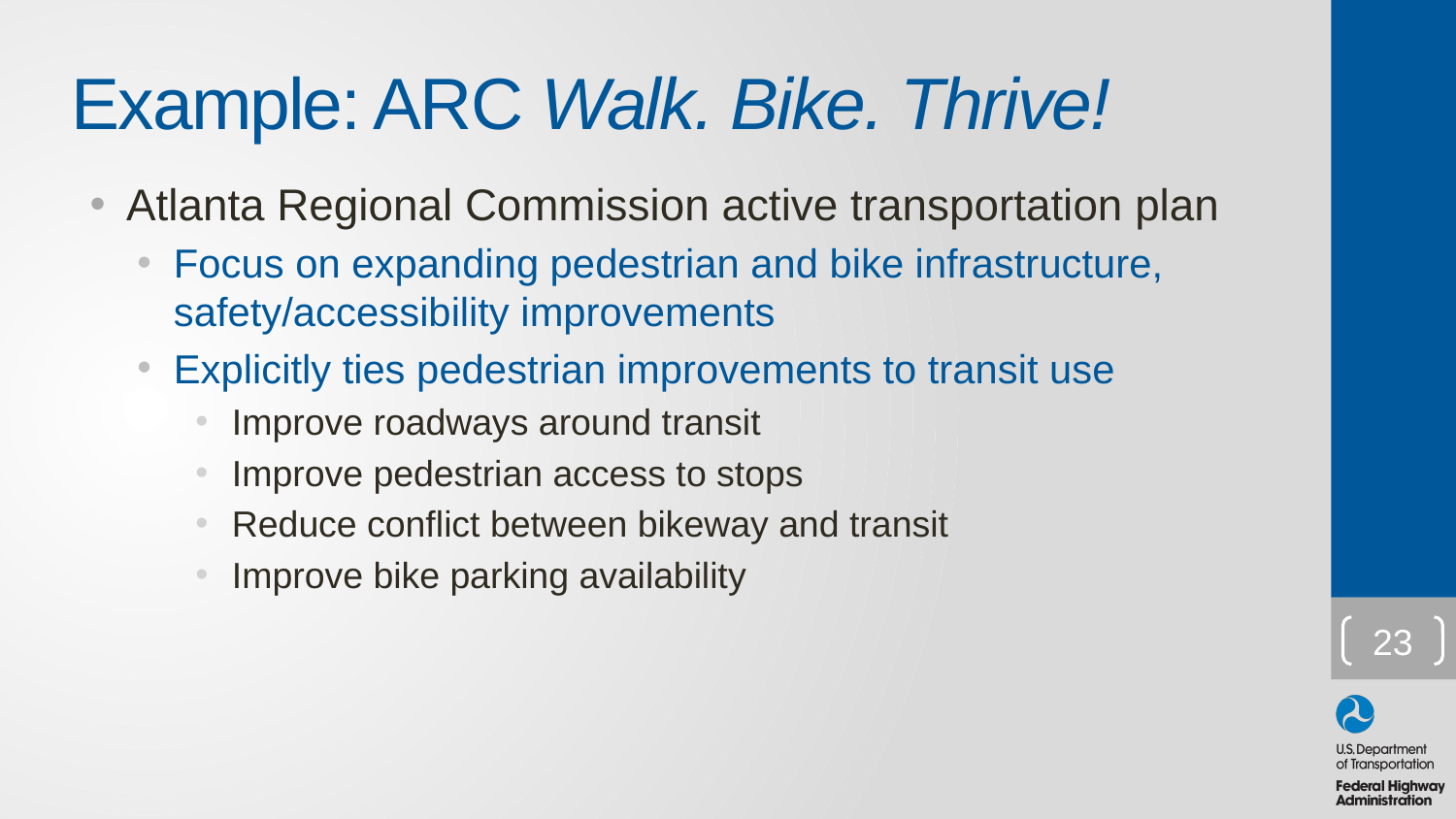

# Example: ARC Walk. Bike. Thrive!
Atlanta Regional Commission active transportation plan
Focus on expanding pedestrian and bike infrastructure, safety/accessibility improvements
Explicitly ties pedestrian improvements to transit use
Improve roadways around transit
Improve pedestrian access to stops
Reduce conflict between bikeway and transit
Improve bike parking availability

23